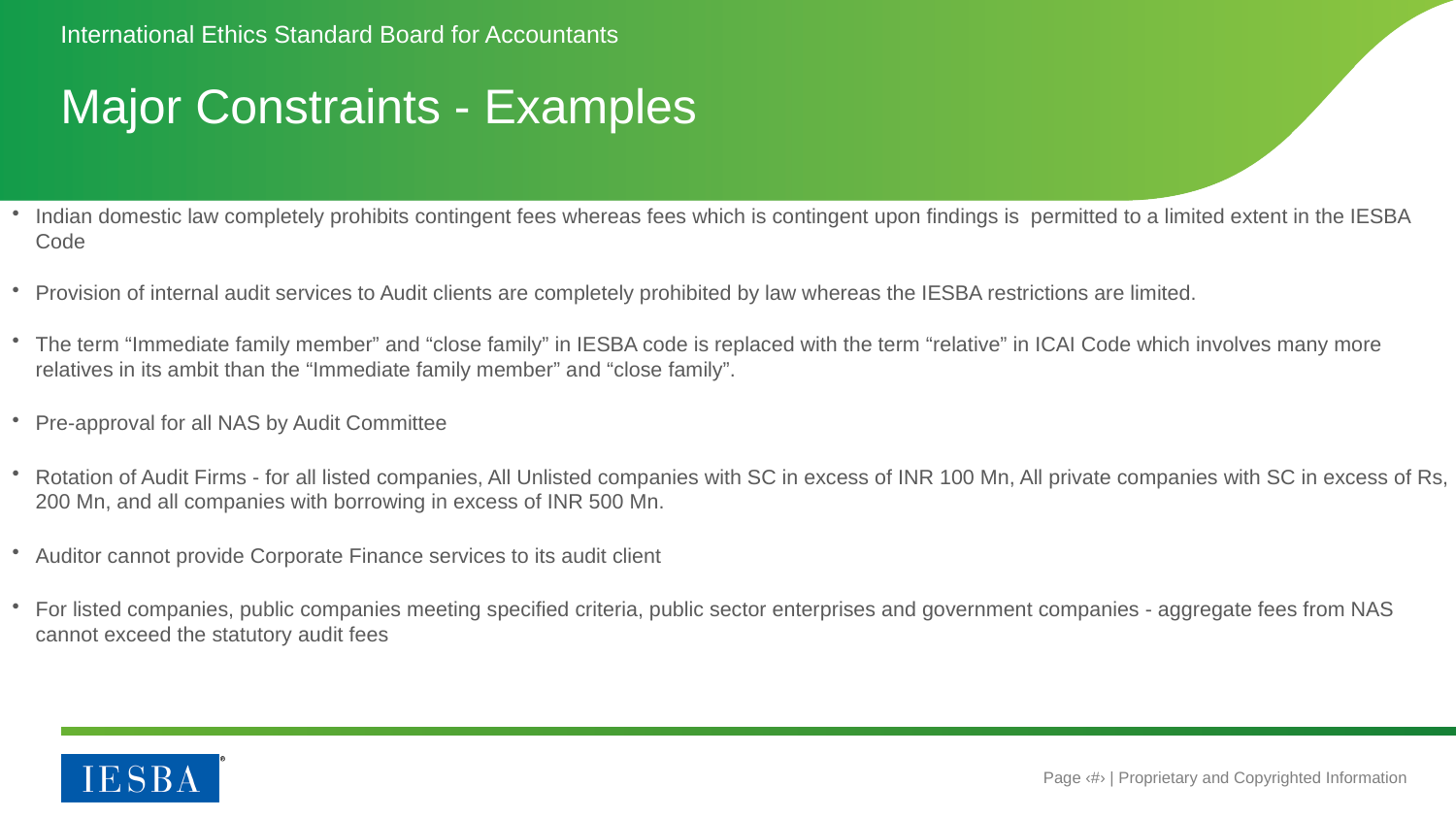

International Ethics Standard Board for Accountants
# Major Constraints - Examples
Indian domestic law completely prohibits contingent fees whereas fees which is contingent upon findings is  permitted to a limited extent in the IESBA Code

Provision of internal audit services to Audit clients are completely prohibited by law whereas the IESBA restrictions are limited.

The term “Immediate family member” and “close family” in IESBA code is replaced with the term “relative” in ICAI Code which involves many more relatives in its ambit than the “Immediate family member” and “close family”.

Pre-approval for all NAS by Audit Committee

Rotation of Audit Firms - for all listed companies, All Unlisted companies with SC in excess of INR 100 Mn, All private companies with SC in excess of Rs, 200 Mn, and all companies with borrowing in excess of INR 500 Mn.

Auditor cannot provide Corporate Finance services to its audit client

For listed companies, public companies meeting specified criteria, public sector enterprises and government companies - aggregate fees from NAS cannot exceed the statutory audit fees